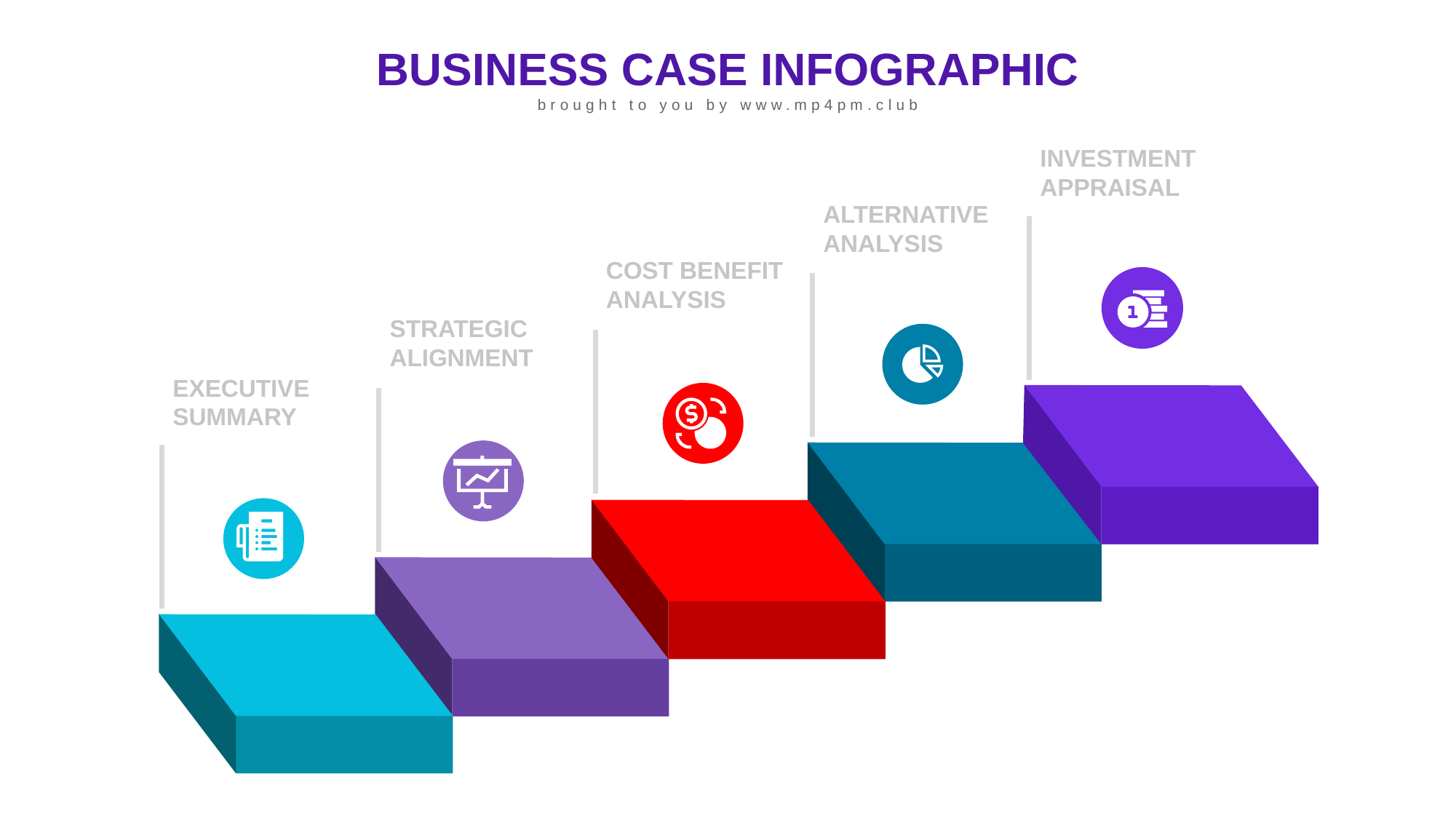

BUSINESS CASE INFOGRAPHIC
brought to you by www.mp4pm.club
INVESTMENT APPRAISAL
ALTERNATIVE ANALYSIS

COST BENEFIT ANALYSIS

STRATEGIC ALIGNMENT

EXECUTIVE SUMMARY